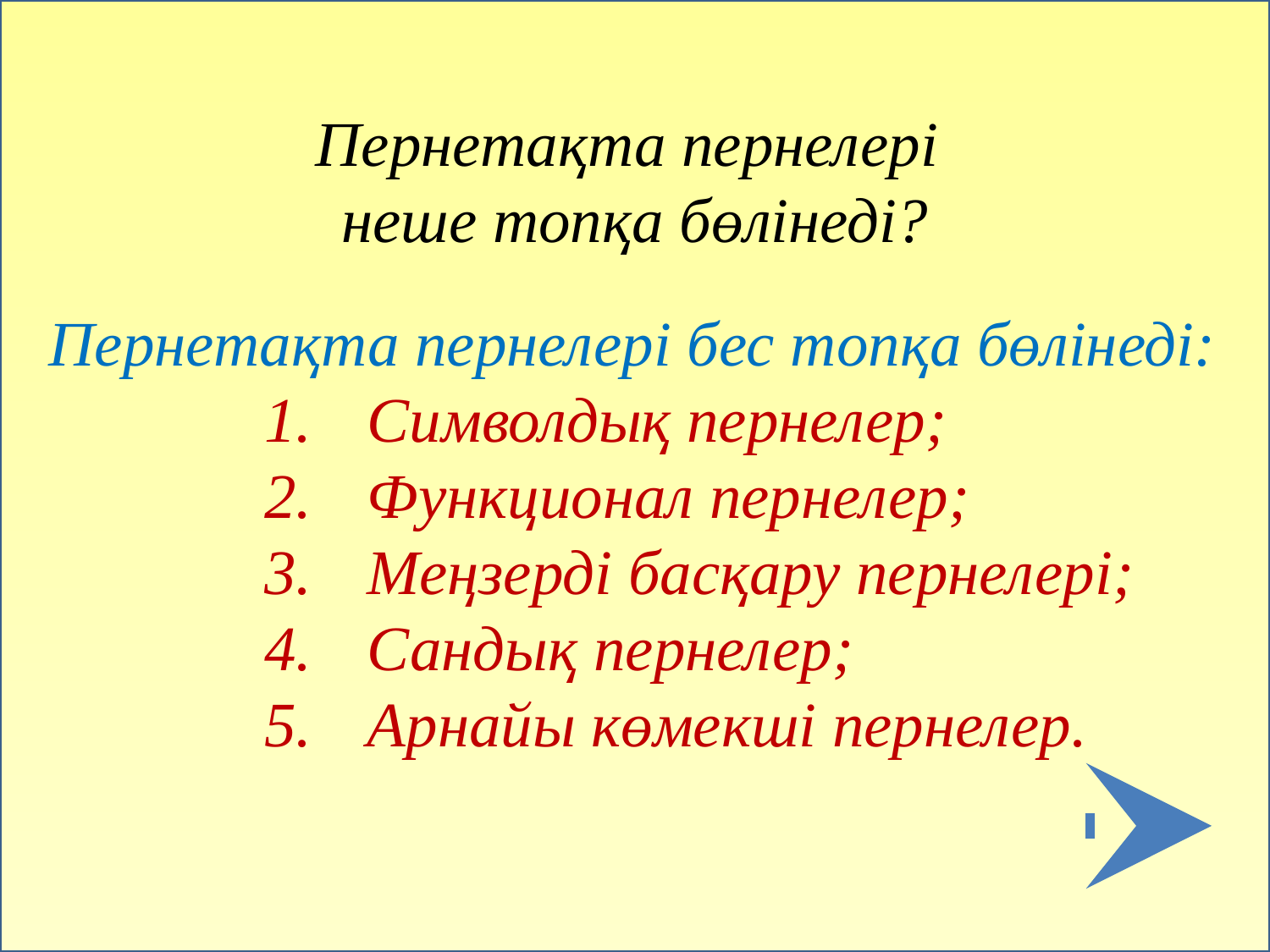

Пернетақта пернелері
неше топқа бөлінеді?
Пернетақта пернелері бес топқа бөлінеді:
Символдық пернелер;
Функционал пернелер;
Меңзерді басқару пернелері;
Сандық пернелер;
Арнайы көмекші пернелер.